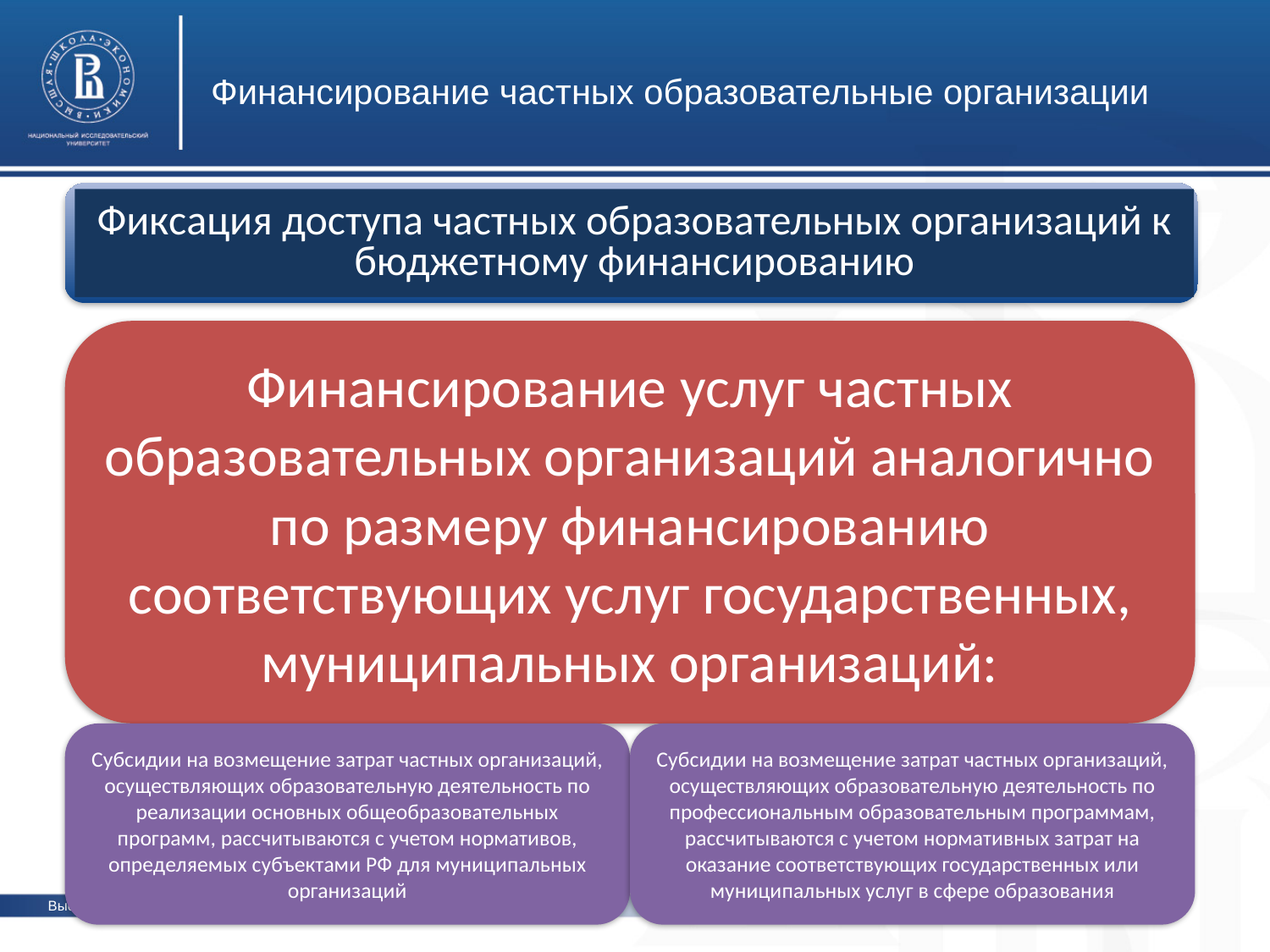

Финансирование частных образовательные организации

Фиксация доступа частных образовательных организаций к бюджетному финансированию
Финансирование услуг частных образовательных организаций аналогично по размеру финансированию соответствующих услуг государственных, муниципальных организаций:
Субсидии на возмещение затрат частных организаций, осуществляющих образовательную деятельность по реализации основных общеобразовательных программ, рассчитываются с учетом нормативов, определяемых субъектами РФ для муниципальных организаций
Субсидии на возмещение затрат частных организаций, осуществляющих образовательную деятельность по профессиональным образовательным программам, рассчитываются с учетом нормативных затрат на оказание соответствующих государственных или муниципальных услуг в сфере образования
Высшая школа экономики, Москва, 2013